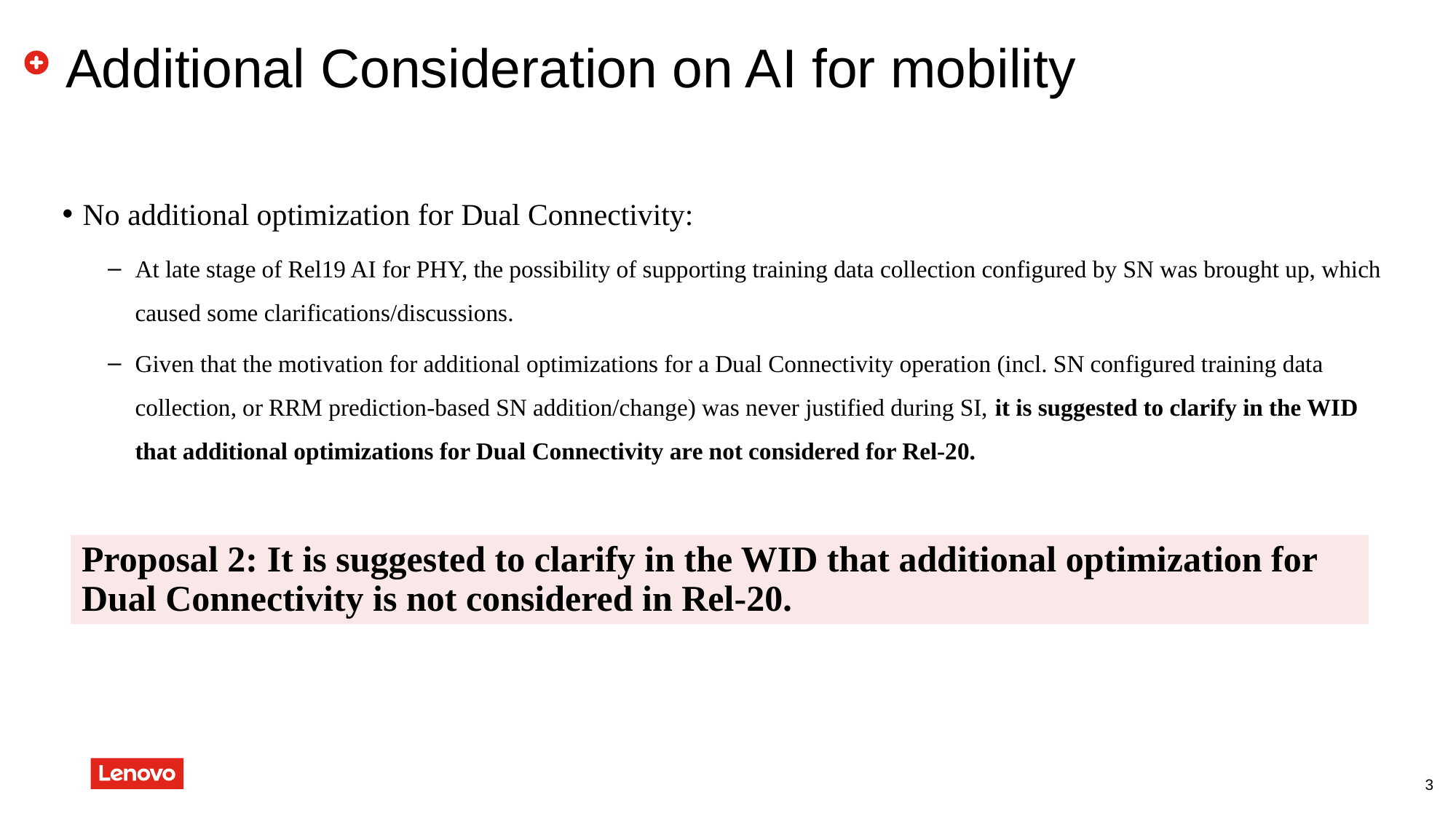

# Additional Consideration on AI for mobility

No additional optimization for Dual Connectivity:
At late stage of Rel19 AI for PHY, the possibility of supporting training data collection configured by SN was brought up, which caused some clarifications/discussions.
Given that the motivation for additional optimizations for a Dual Connectivity operation (incl. SN configured training data collection, or RRM prediction-based SN addition/change) was never justified during SI, it is suggested to clarify in the WID that additional optimizations for Dual Connectivity are not considered for Rel-20.
Proposal 2: It is suggested to clarify in the WID that additional optimization for Dual Connectivity is not considered in Rel-20.